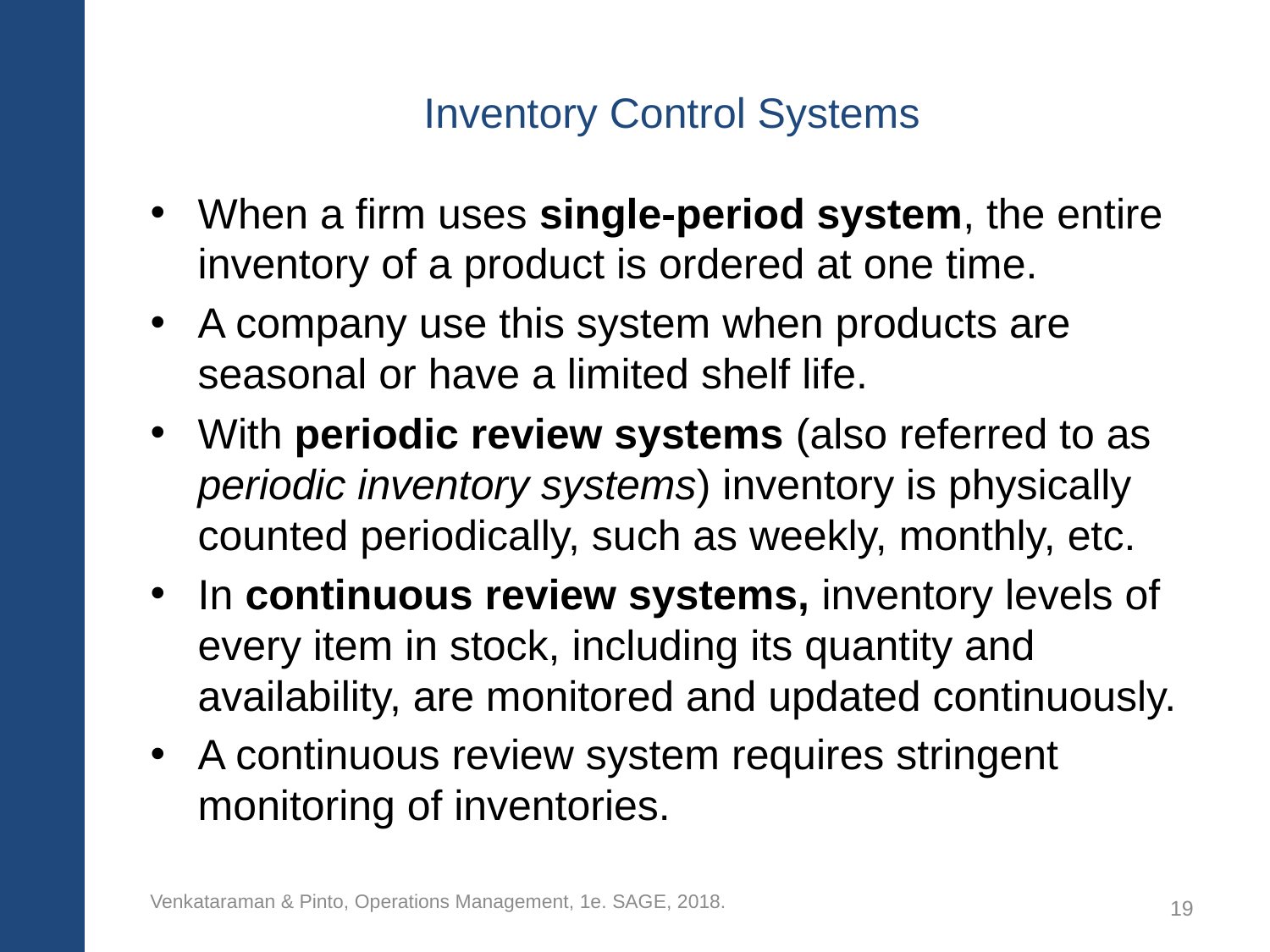

# Inventory Control Systems
When a firm uses single-period system, the entire inventory of a product is ordered at one time.
A company use this system when products are seasonal or have a limited shelf life.
With periodic review systems (also referred to as periodic inventory systems) inventory is physically counted periodically, such as weekly, monthly, etc.
In continuous review systems, inventory levels of every item in stock, including its quantity and availability, are monitored and updated continuously.
A continuous review system requires stringent monitoring of inventories.
Venkataraman & Pinto, Operations Management, 1e. SAGE, 2018.
19